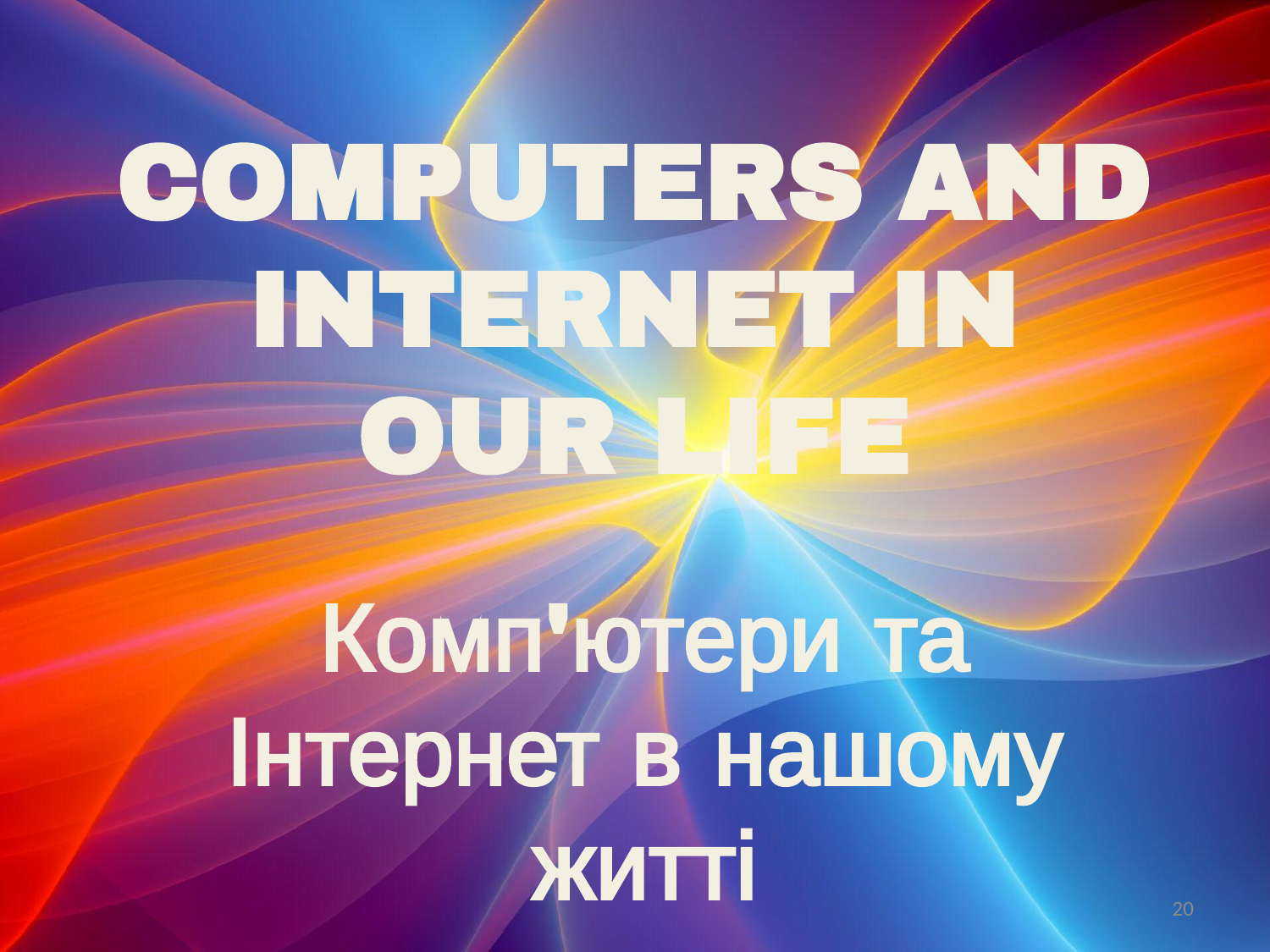

# Computers and internet in our life

Комп'ютери та Інтернет в нашому житті
20